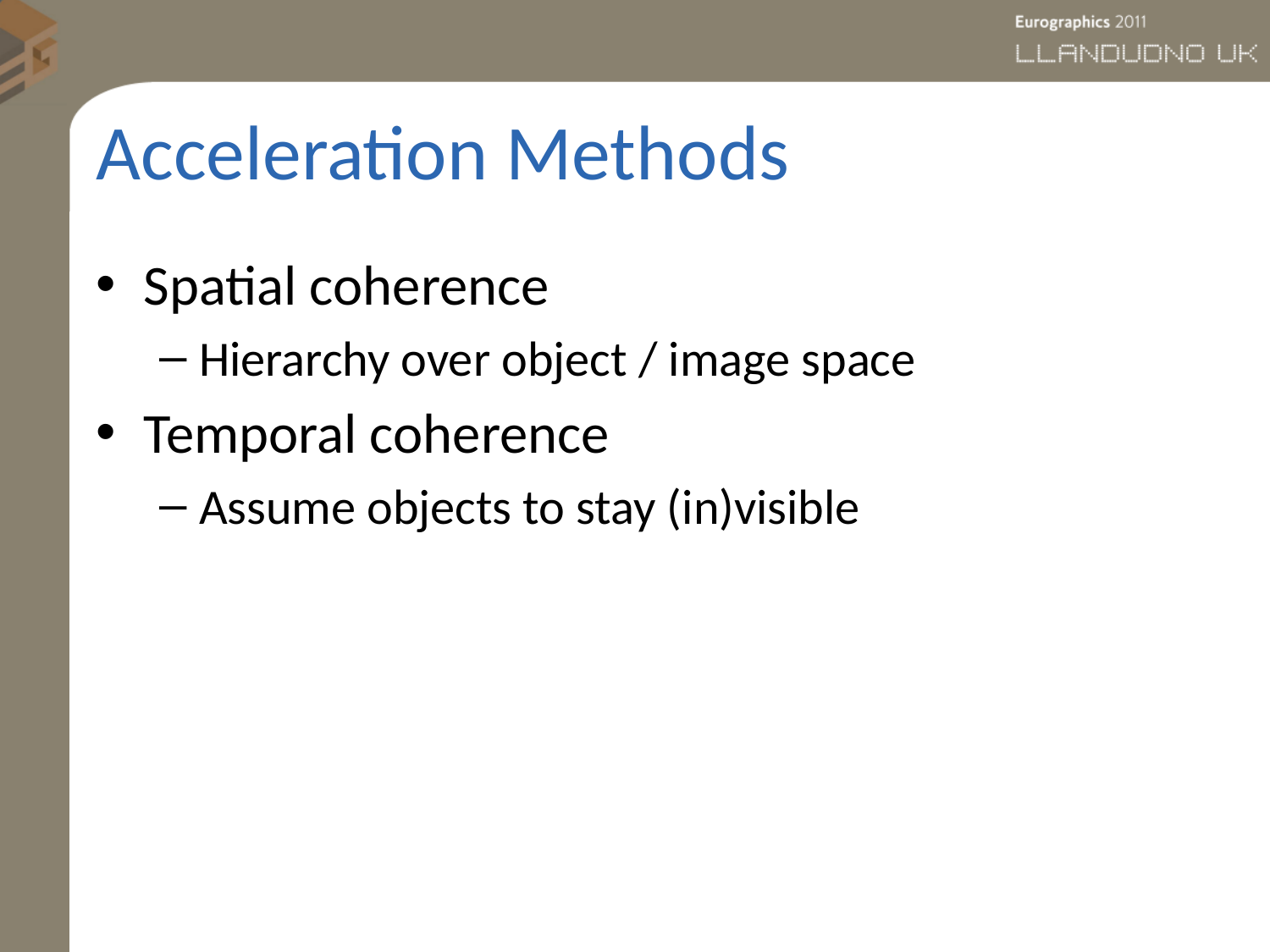

# Acceleration Methods
Spatial coherence
Hierarchy over object / image space
Temporal coherence
Assume objects to stay (in)visible